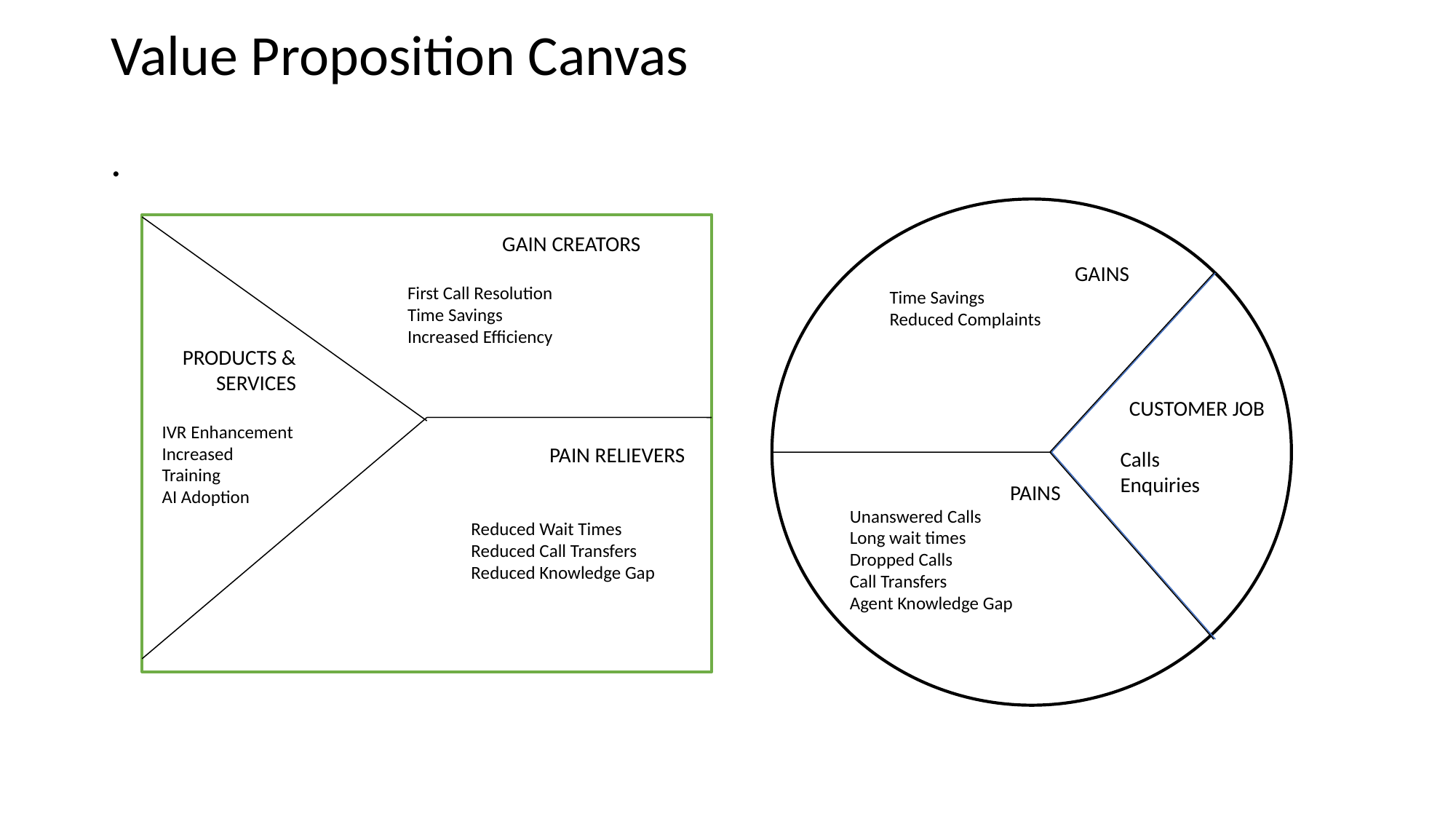

Value Proposition Canvas
.

GAIN CREATORS

First Call Resolution
Time Savings
Increased Efficiency

GAINS
Time Savings
Reduced Complaints

PRODUCTS &
SERVICES

IVR Enhancement
Increased Training
AI Adoption

CUSTOMER JOB

Calls
Enquiries

PAIN RELIEVERS

Reduced Wait Times
Reduced Call Transfers
Reduced Knowledge Gap

PAINS
Unanswered Calls
Long wait times
Dropped Calls
Call Transfers
Agent Knowledge Gap